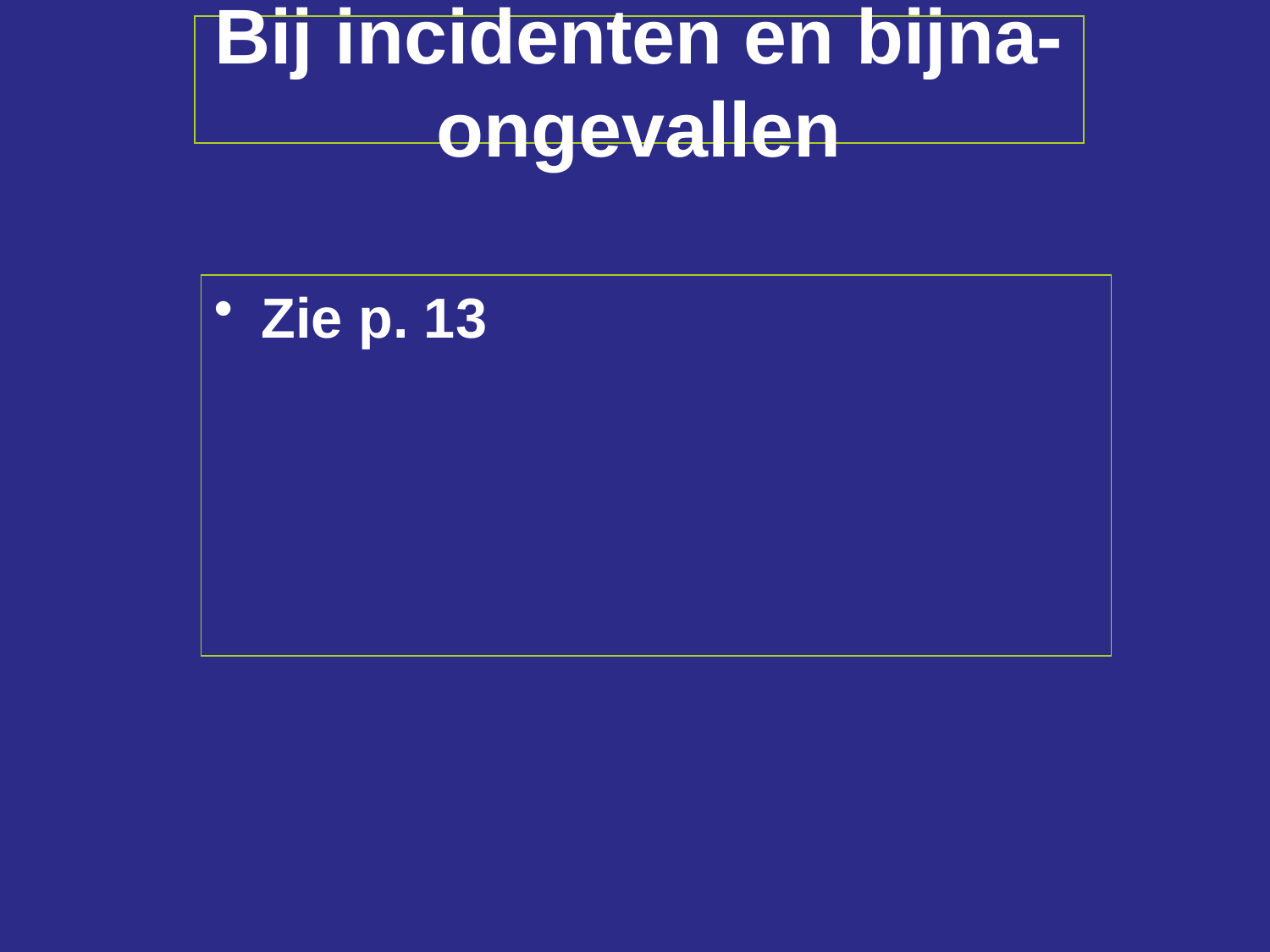

# Bij incidenten en bijna-ongevallen
Zie p. 13